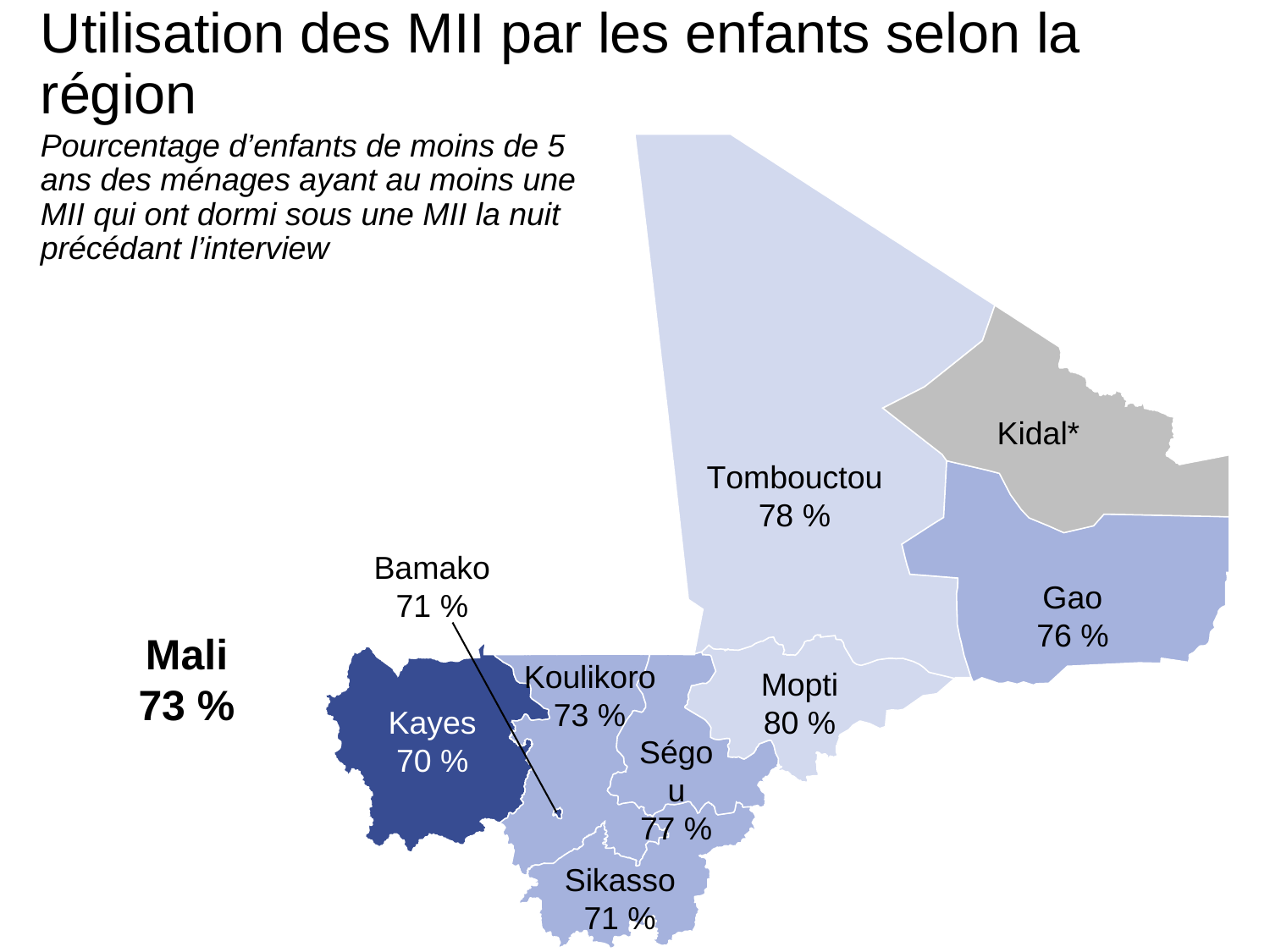

# Utilisation des MII par les enfants selon la région
Pourcentage d’enfants de moins de 5 ans des ménages ayant au moins une MII qui ont dormi sous une MII la nuit précédant l’interview

Kidal*
Tombouctou
78 %

Bamako
71 %
Gao
76 %
Mali
73 %

Koulikoro
73 %

Mopti
80 %
Kayes
70 %
Ségou
77 %

Sikasso
71 %